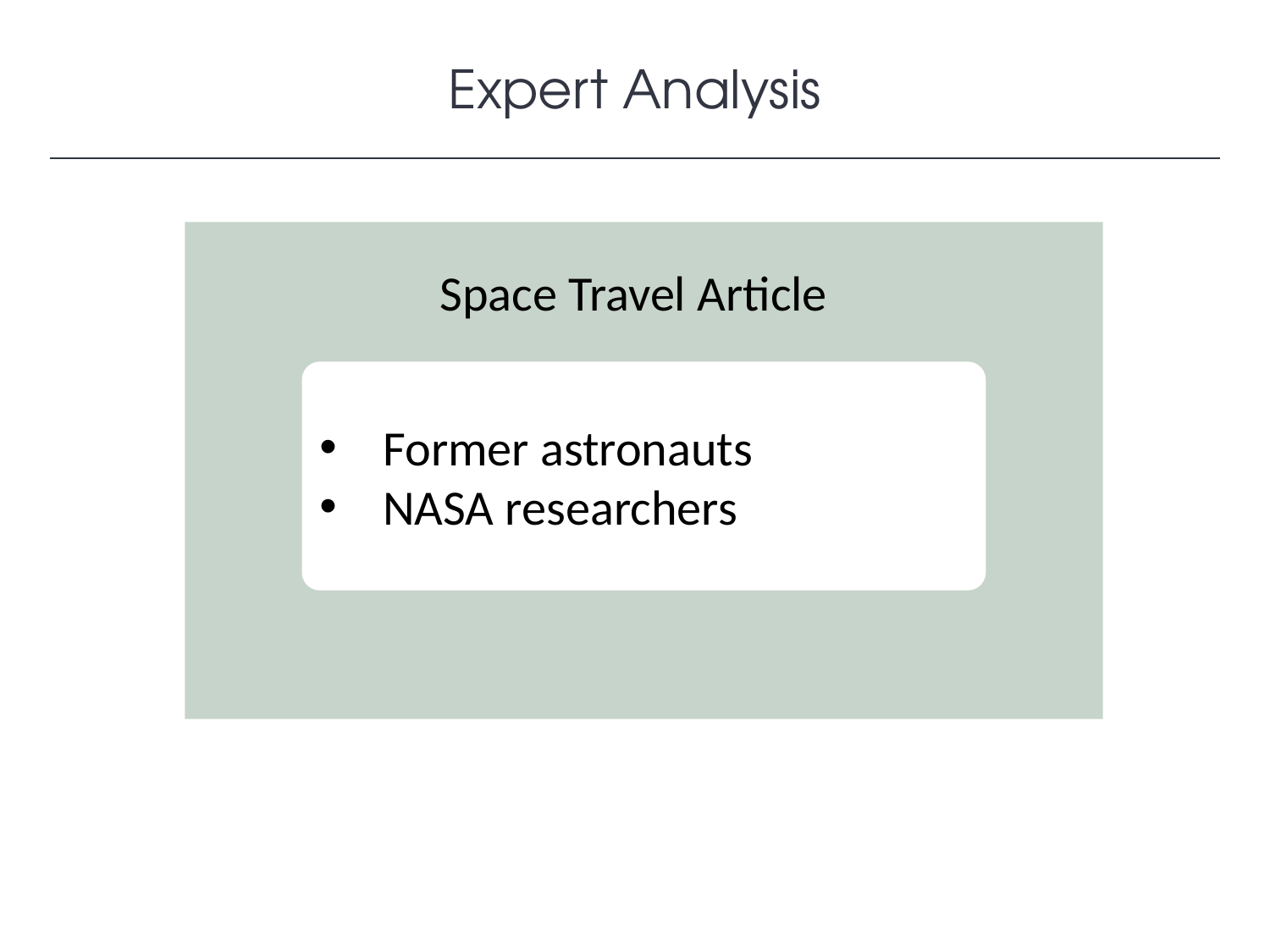

HAWKES LEARNING
Expert Analysis
R
Space Travel Article
Former astronauts
NASA researchers